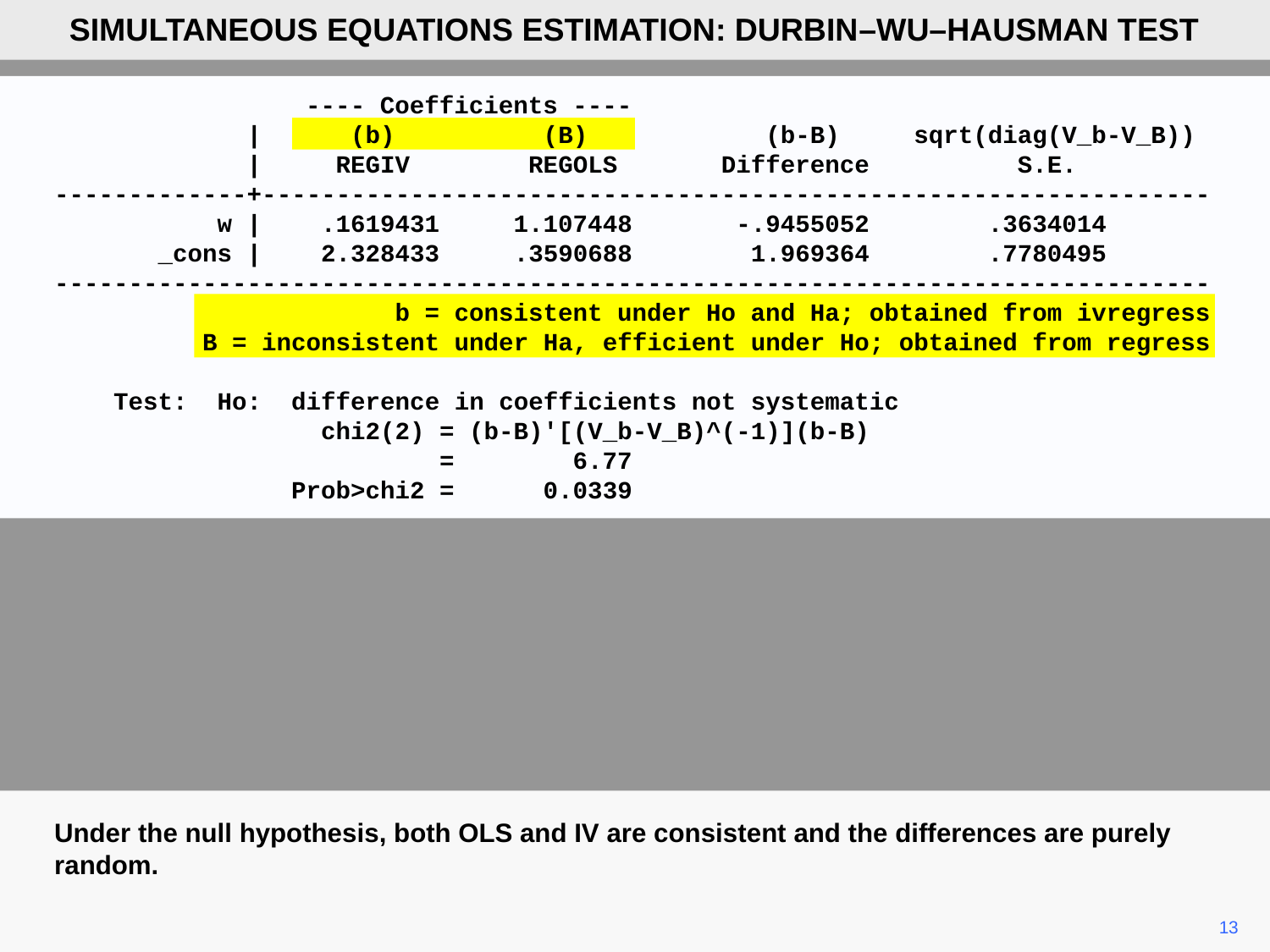

SIMULTANEOUS EQUATIONS ESTIMATION: DURBIN–WU–HAUSMAN TEST

                                    ---- Coefficients ----
             |      (b)          (B)            (b-B)     sqrt(diag(V_b-V_B))
             |     REGIV        REGOLS       Difference          S.E.
-------------+----------------------------------------------------------------
           w |    .1619431     1.107448       -.9455052        .3634014
       _cons |    2.328433     .3590688        1.969364        .7780495
------------------------------------------------------------------------------
                       b = consistent under Ho and Ha; obtained from ivregress
          B = inconsistent under Ha, efficient under Ho; obtained from regress

    Test:  Ho:  difference in coefficients not systematic
                  chi2(2) = (b-B)'[(V_b-V_B)^(-1)](b-B)
                          =        6.77
                Prob>chi2 =      0.0339

Under the null hypothesis, both OLS and IV are consistent and the differences are purely random.
13